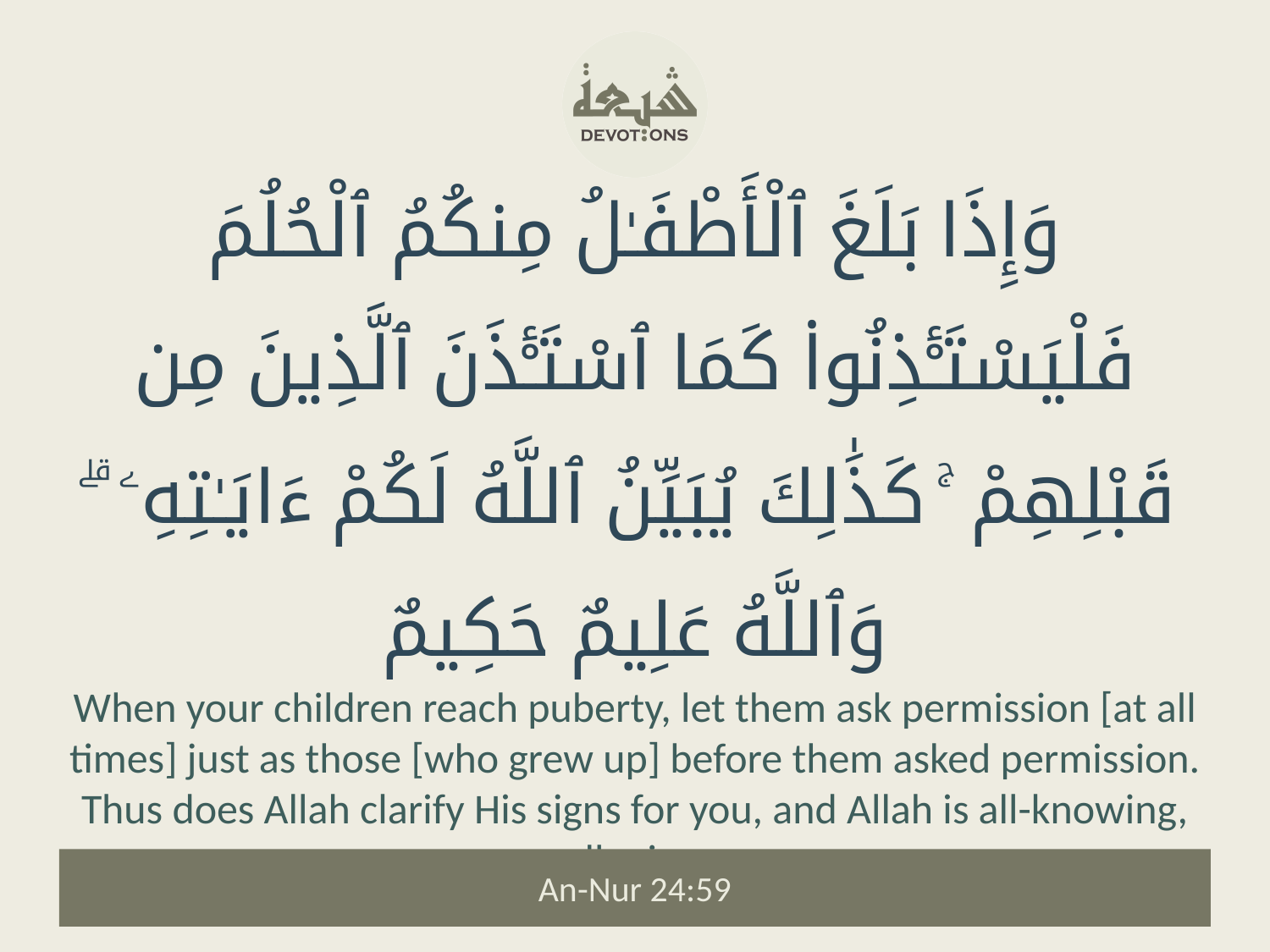

وَإِذَا بَلَغَ ٱلْأَطْفَـٰلُ مِنكُمُ ٱلْحُلُمَ فَلْيَسْتَـْٔذِنُوا۟ كَمَا ٱسْتَـْٔذَنَ ٱلَّذِينَ مِن قَبْلِهِمْ ۚ كَذَٰلِكَ يُبَيِّنُ ٱللَّهُ لَكُمْ ءَايَـٰتِهِۦ ۗ وَٱللَّهُ عَلِيمٌ حَكِيمٌ
When your children reach puberty, let them ask permission [at all times] just as those [who grew up] before them asked permission. Thus does Allah clarify His signs for you, and Allah is all-knowing, all-wise.
An-Nur 24:59